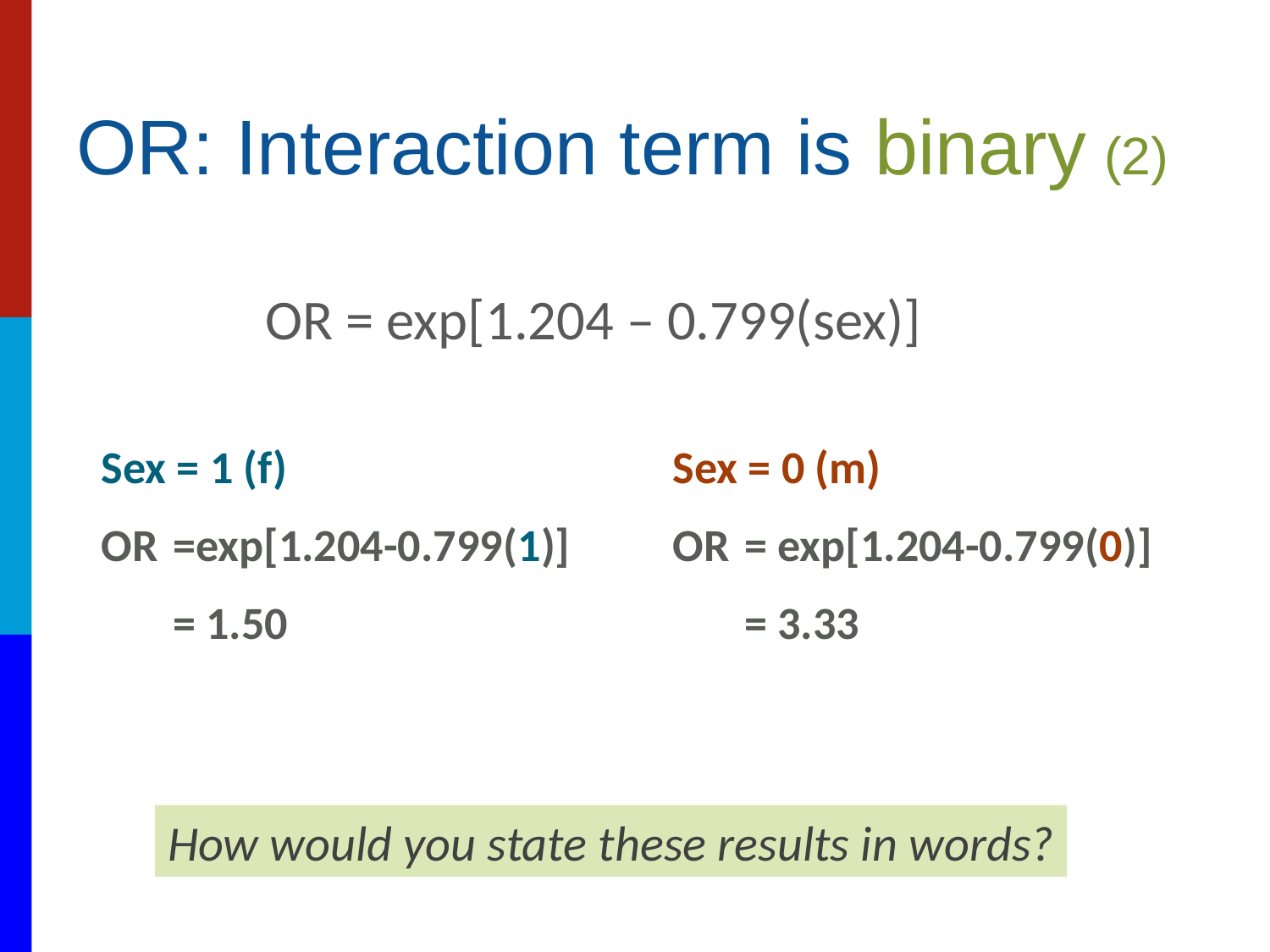

# OR: Interaction term is binary (2)
OR = exp[1.204 – 0.799(sex)]
Sex = 1 (f)
OR	=exp[1.204-0.799(1)]
	= 1.50
Sex = 0 (m)
OR	= exp[1.204-0.799(0)]
	= 3.33
How would you state these results in words?